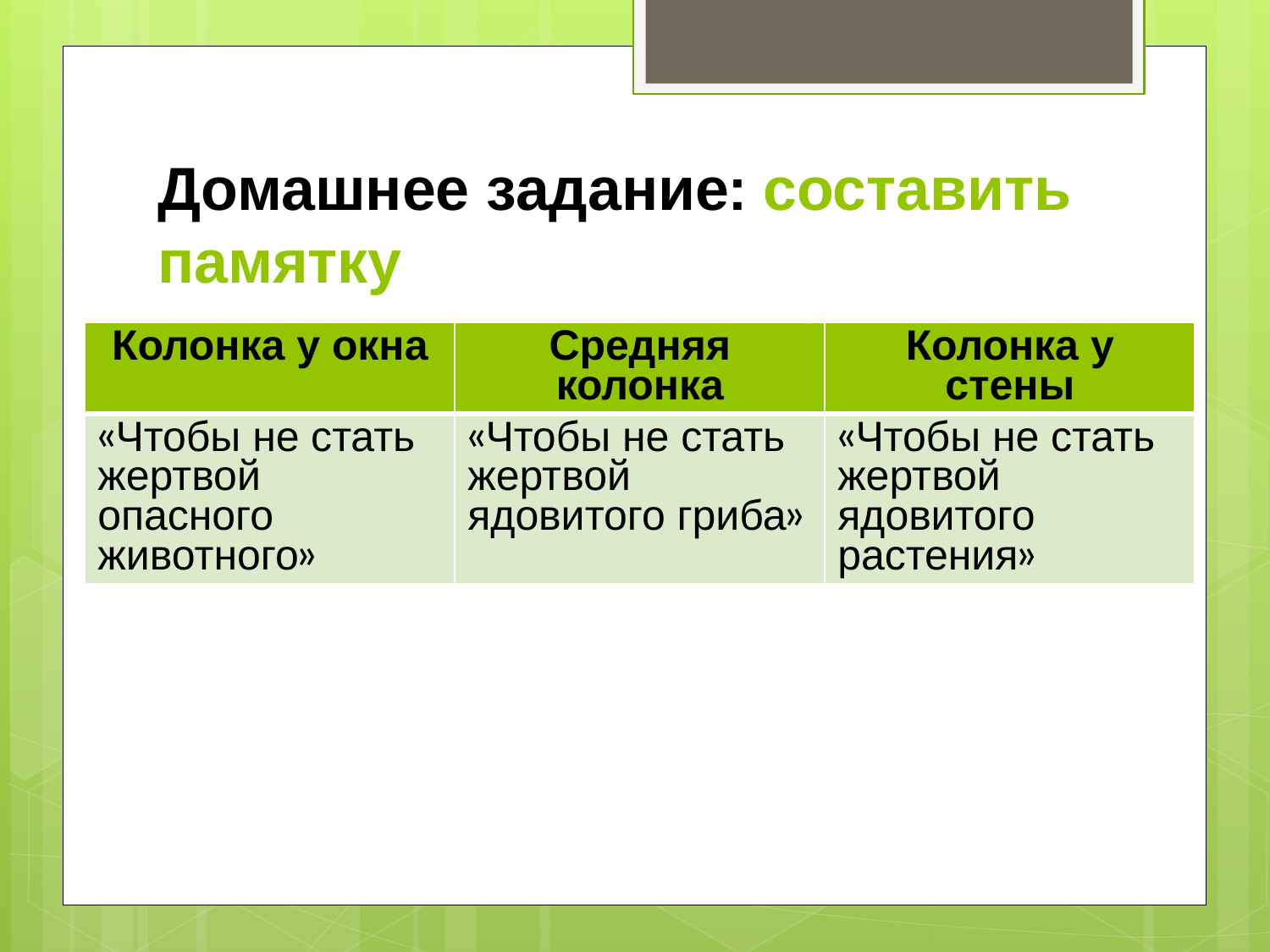

# Домашнее задание: составить памятку
| Колонка у окна | Средняя колонка | Колонка у стены |
| --- | --- | --- |
| «Чтобы не стать жертвой опасного животного» | «Чтобы не стать жертвой ядовитого гриба» | «Чтобы не стать жертвой ядовитого растения» |